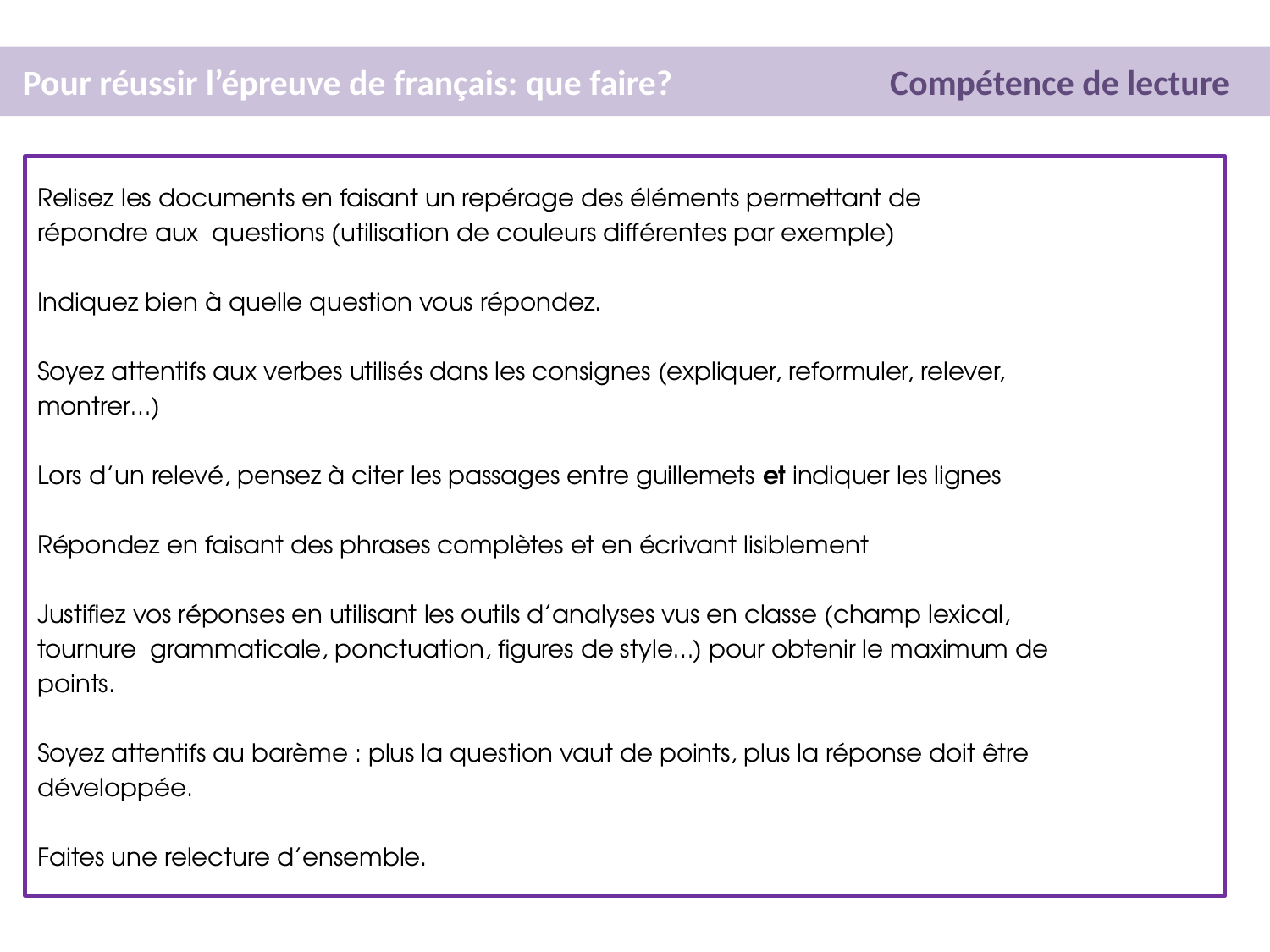

Pour réussir l’épreuve de français: que faire?                           Compétence de lecture

Relisez les documents en faisant un repérage des éléments permettant de
répondre aux  questions (utilisation de couleurs différentes par exemple)

Indiquez bien à quelle question vous répondez.

Soyez attentifs aux verbes utilisés dans les consignes (expliquer, reformuler, relever,
montrer…)

Lors d’un relevé, pensez à citer les passages entre guillemets et indiquer les lignes

Répondez en faisant des phrases complètes et en écrivant lisiblement

Justifiez vos réponses en utilisant les outils d’analyses vus en classe (champ lexical,
tournure  grammaticale, ponctuation, figures de style…) pour obtenir le maximum de
points.

Soyez attentifs au barème : plus la question vaut de points, plus la réponse doit être
développée.

Faites une relecture d’ensemble.